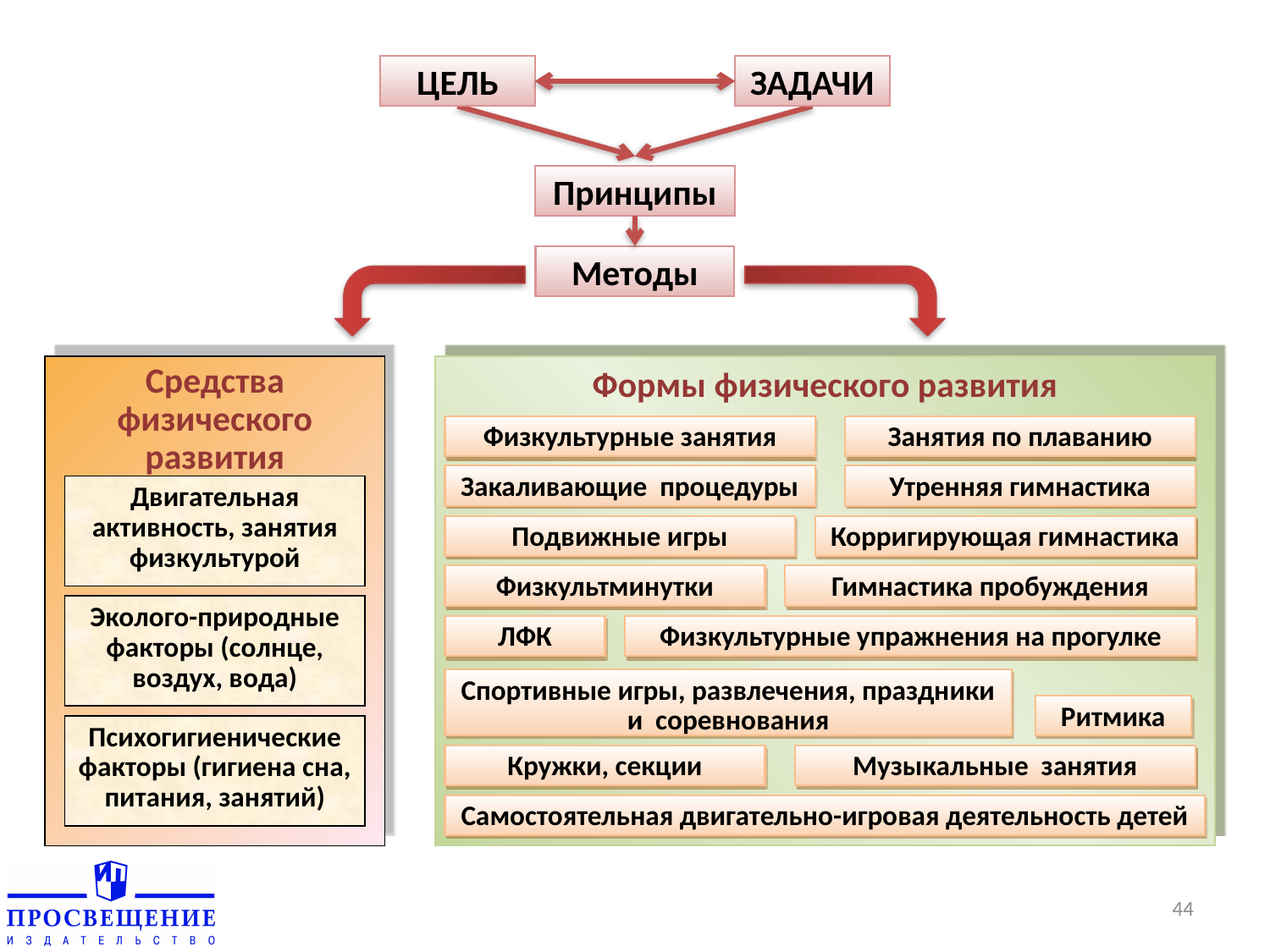

ЦЕЛЬ
ЗАДАЧИ
Принципы

Методы
Средства физического развития

Двигательная активность, занятия физкультурой
Эколого-природные факторы (солнце, воздух, вода)
Психогигиенические факторы (гигиена сна, питания, занятий)
Формы физического развития
Физкультурные занятия
Занятия по плаванию
Закаливающие  процедуры
Утренняя гимнастика
Подвижные игры
Корригирующая гимнастика
Физкультминутки
Гимнастика пробуждения
ЛФК
Физкультурные упражнения на прогулке
Спортивные игры, развлечения, праздники и  соревнования
Ритмика
Кружки, секции
Музыкальные  занятия
Самостоятельная двигательно-игровая деятельность детей
44